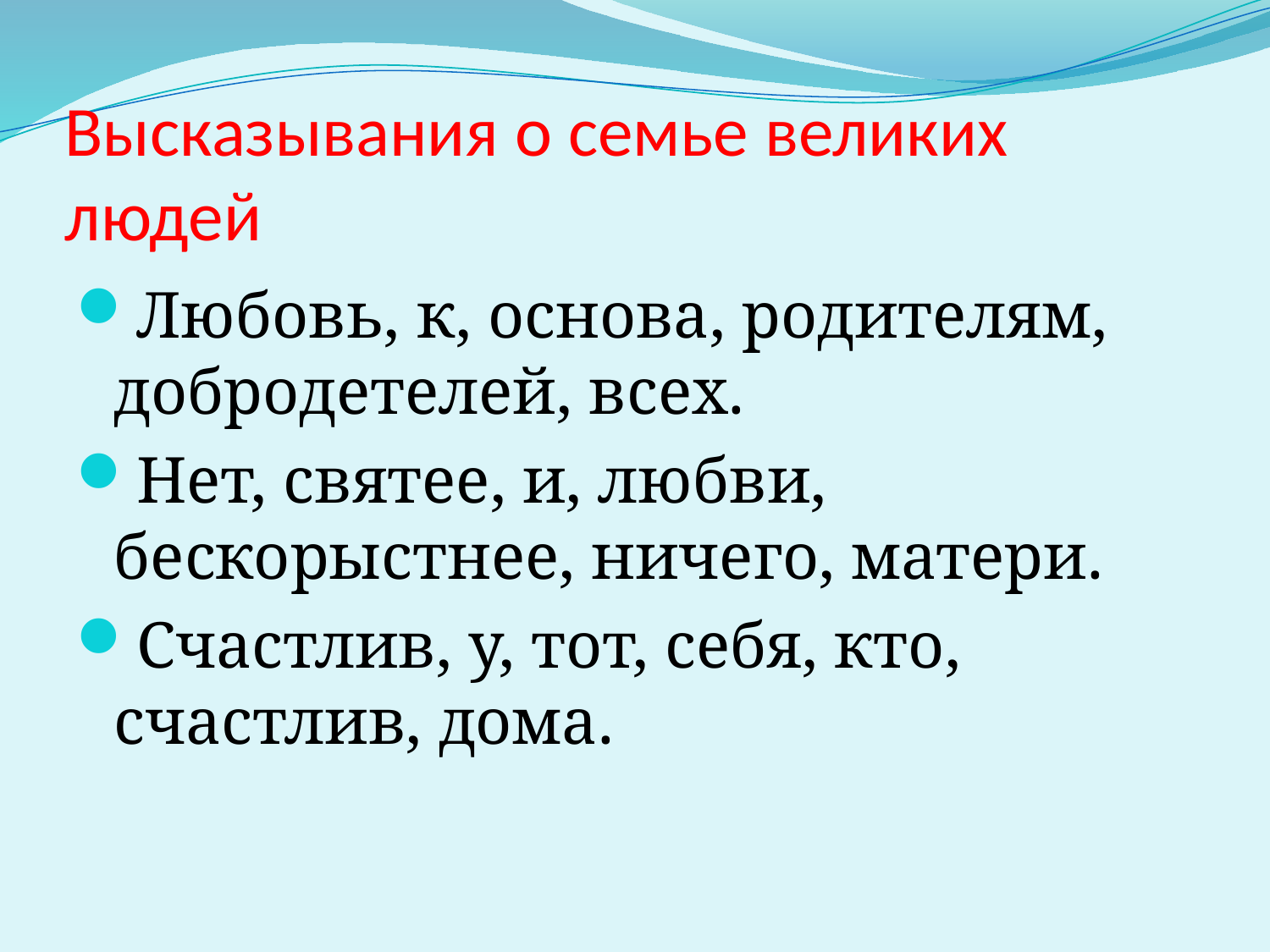

# Высказывания о семье великих людей
Любовь, к, основа, родителям, добродетелей, всех.
Нет, святее, и, любви, бескорыстнее, ничего, матери.
Счастлив, у, тот, себя, кто, счастлив, дома.